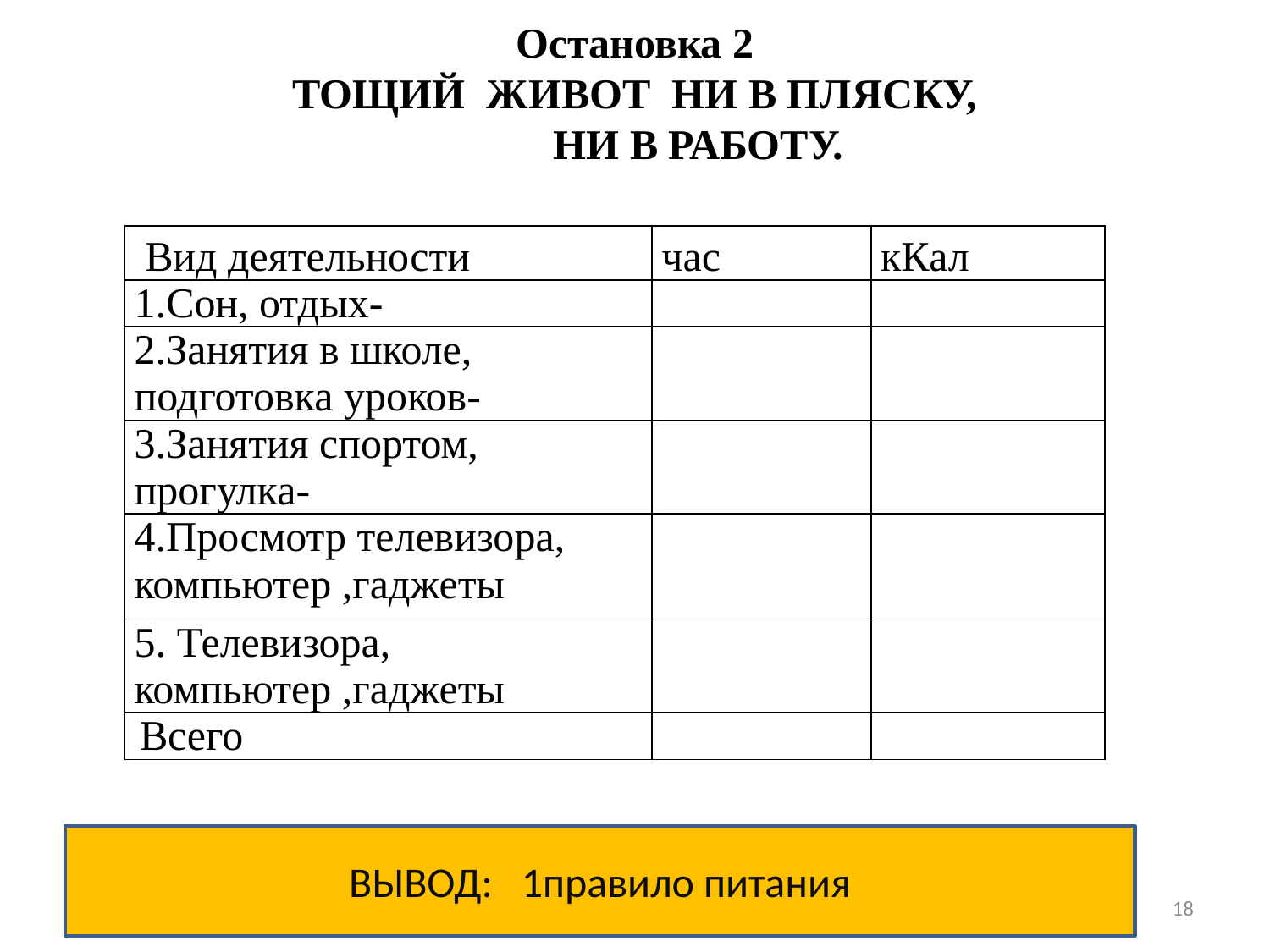

# Остановка 2 ТОЩИЙ  ЖИВОТ  НИ В ПЛЯСКУ, НИ В РАБОТУ.
| Вид деятельности | час | кКал |
| --- | --- | --- |
| 1.Сон, отдых- |  |  |
| 2.Занятия в школе, подготовка уроков- |  |  |
| 3.Занятия спортом, прогулка- |  |  |
| 4.Просмотр телевизора, компьютер ,гаджеты |  |  |
| 5. Телевизора, компьютер ,гаджеты |  |  |
| Всего |  |  |
ВЫВОД:   1правило питания
18